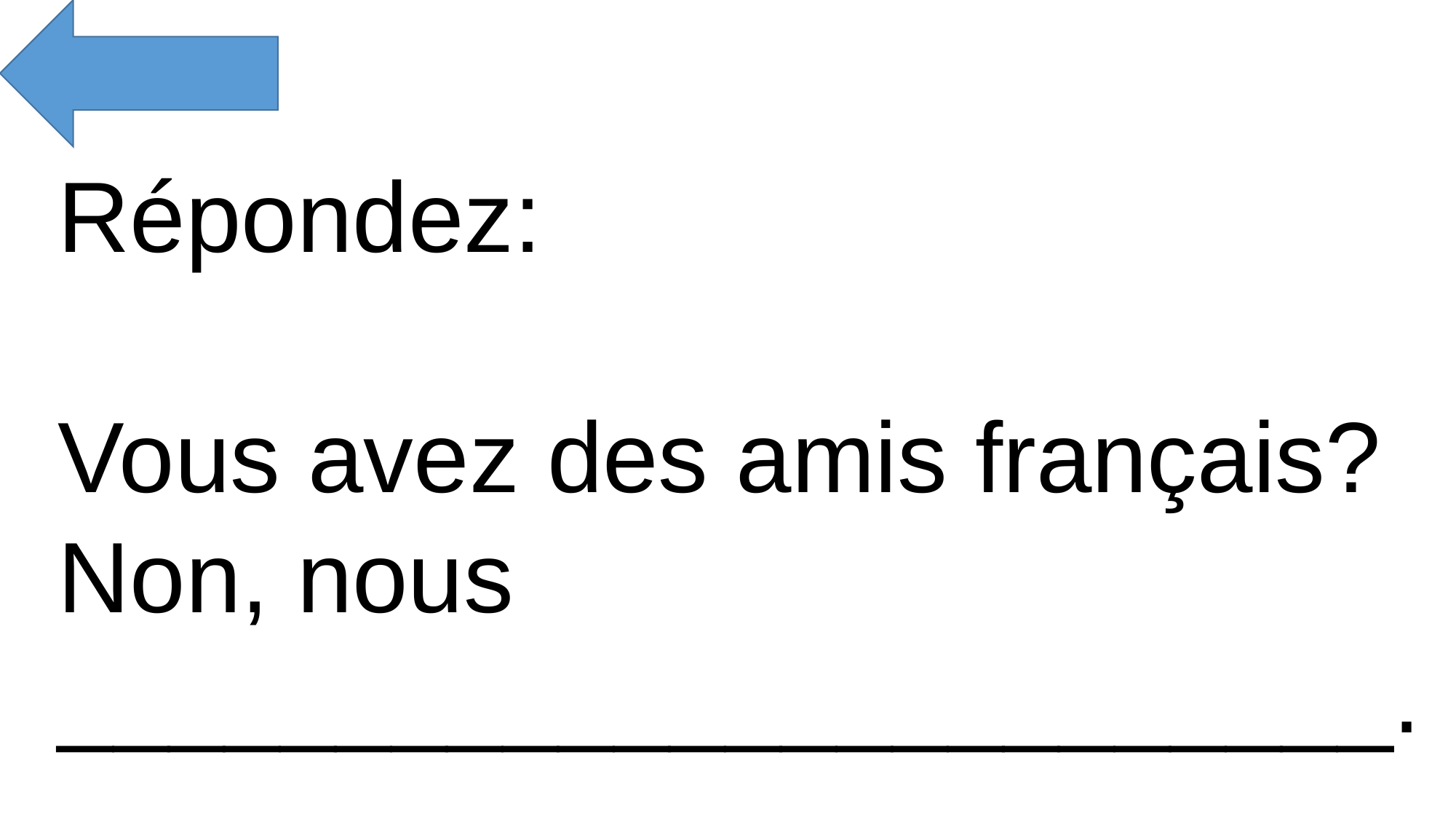

Répondez:

Vous avez des amis français?
Non, nous ________________________.